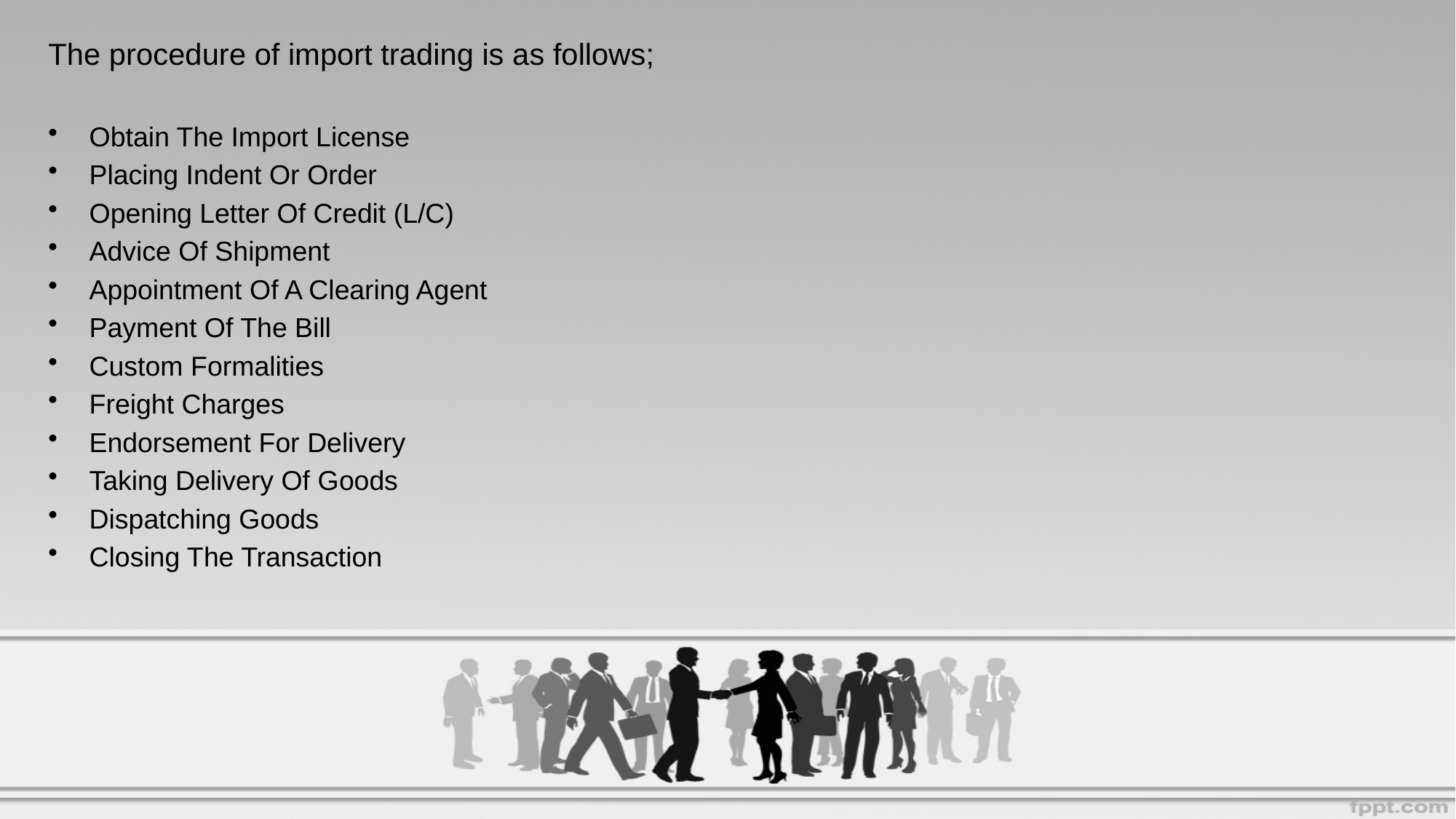

The procedure of import trading is as follows;

Obtain The Import License
Placing Indent Or Order
Opening Letter Of Credit (L/C)
Advice Of Shipment
Appointment Of A Clearing Agent
Payment Of The Bill
Custom Formalities
Freight Charges
Endorsement For Delivery
Taking Delivery Of Goods
Dispatching Goods
Closing The Transaction